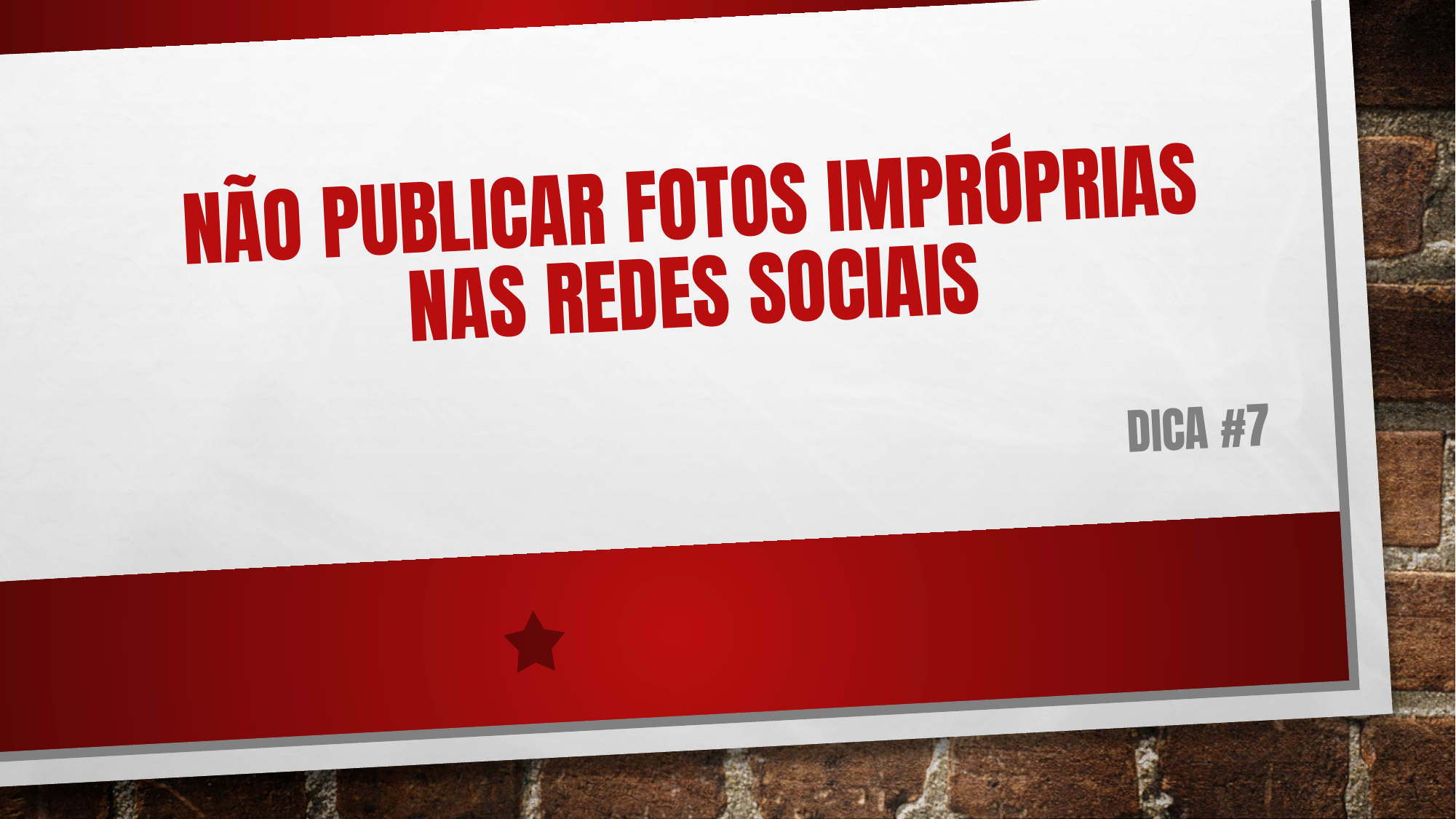

# Não publicar fotos impróprias nas redes sociais
Dica #7